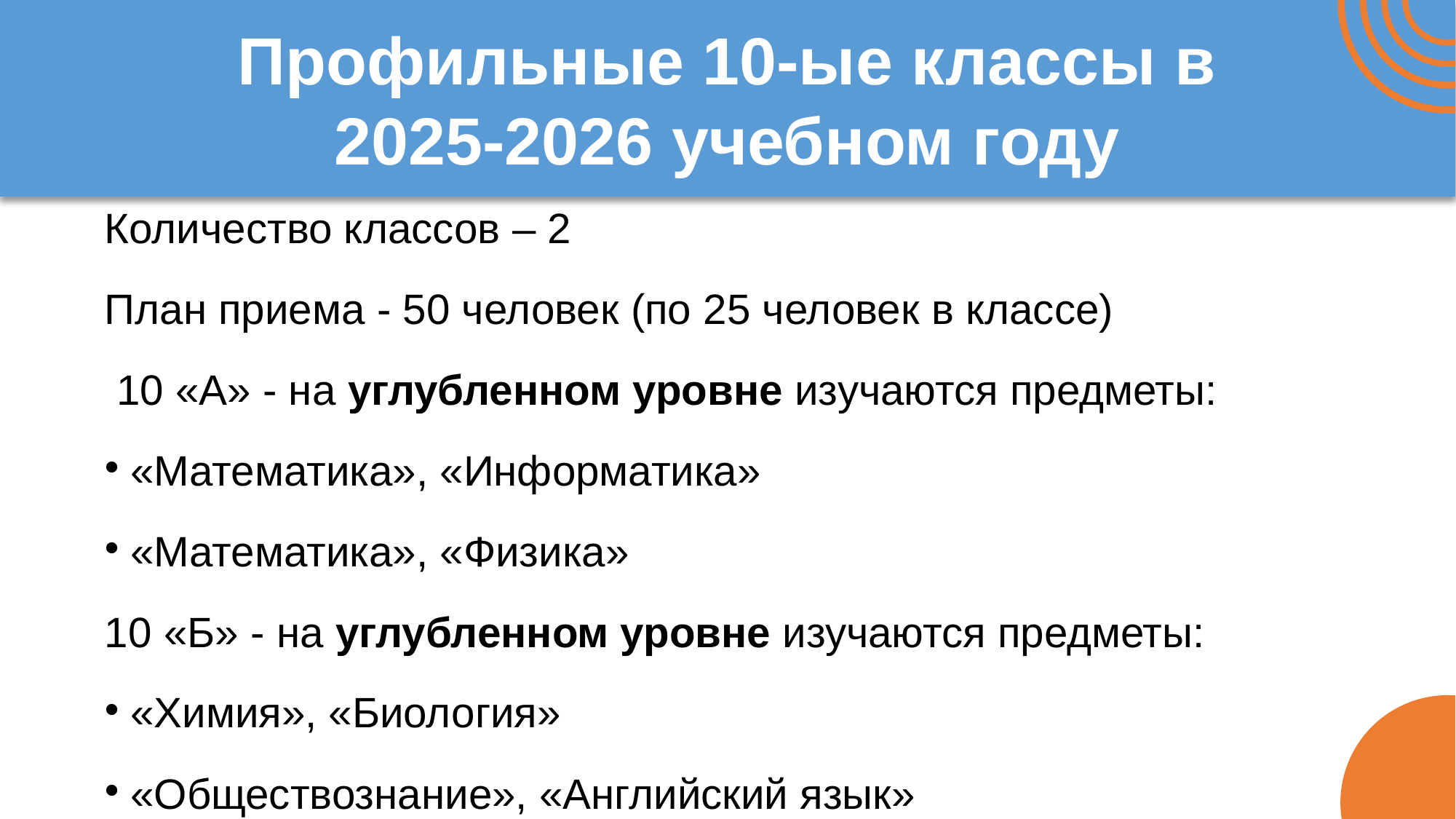

# Профильные 10-ые классы в 2025-2026 учебном году
Количество классов – 2
План приема - 50 человек (по 25 человек в классе)
 10 «А» - на углубленном уровне изучаются предметы:
«Математика», «Информатика»
«Математика», «Физика»
10 «Б» - на углубленном уровне изучаются предметы:
«Химия», «Биология»
«Обществознание», «Английский язык»